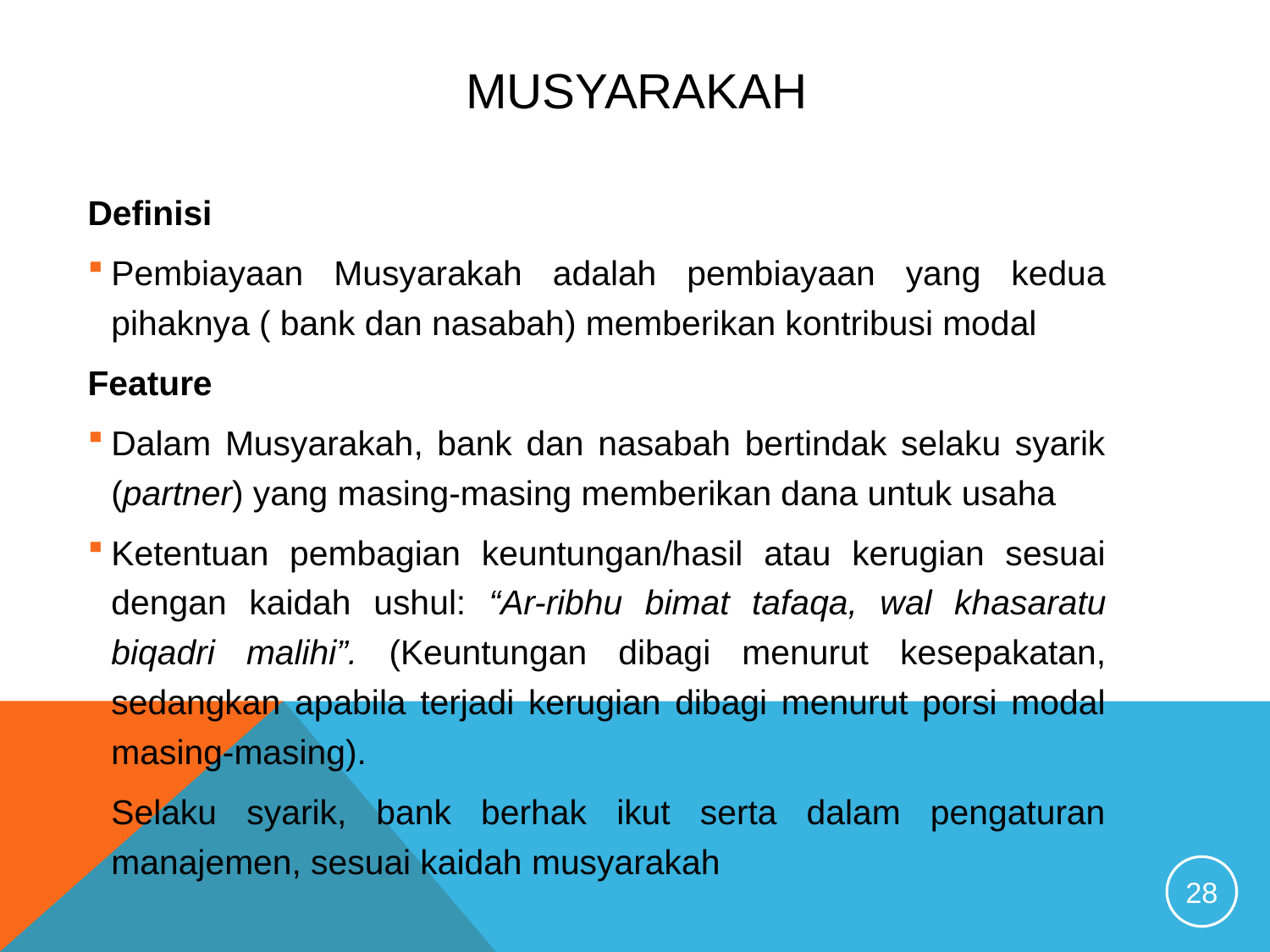

# MUSYARAKAH
Definisi
Pembiayaan Musyarakah adalah pembiayaan yang kedua pihaknya ( bank dan nasabah) memberikan kontribusi modal
Feature
Dalam Musyarakah, bank dan nasabah bertindak selaku syarik (partner) yang masing-masing memberikan dana untuk usaha
Ketentuan pembagian keuntungan/hasil atau kerugian sesuai dengan kaidah ushul: “Ar-ribhu bimat tafaqa, wal khasaratu biqadri malihi”. (Keuntungan dibagi menurut kesepakatan, sedangkan apabila terjadi kerugian dibagi menurut porsi modal masing-masing).
Selaku syarik, bank berhak ikut serta dalam pengaturan manajemen, sesuai kaidah musyarakah

28